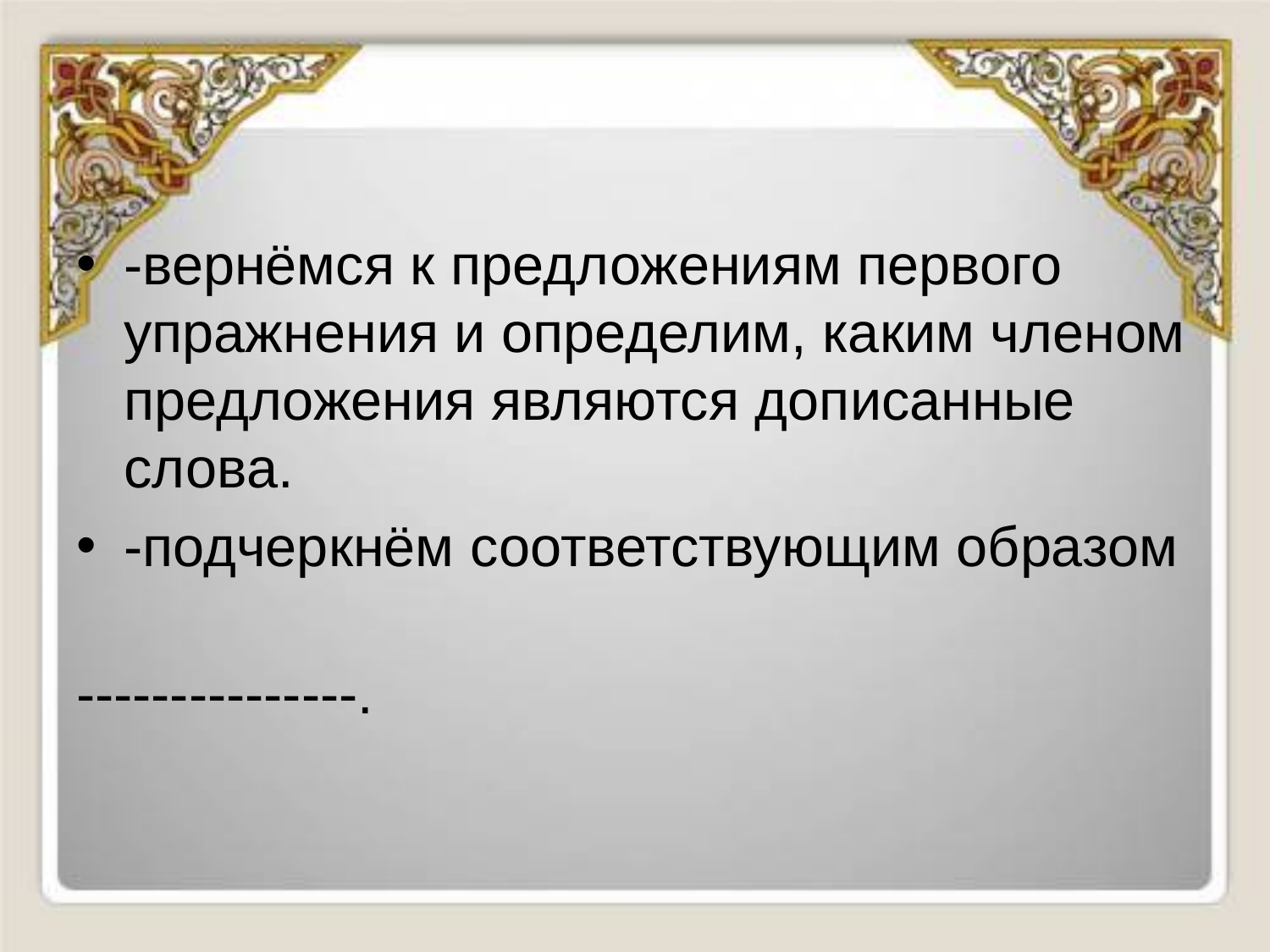

#
-вернёмся к предложениям первого упражнения и определим, каким членом предложения являются дописанные слова.
-подчеркнём соответствующим образом
---------------.